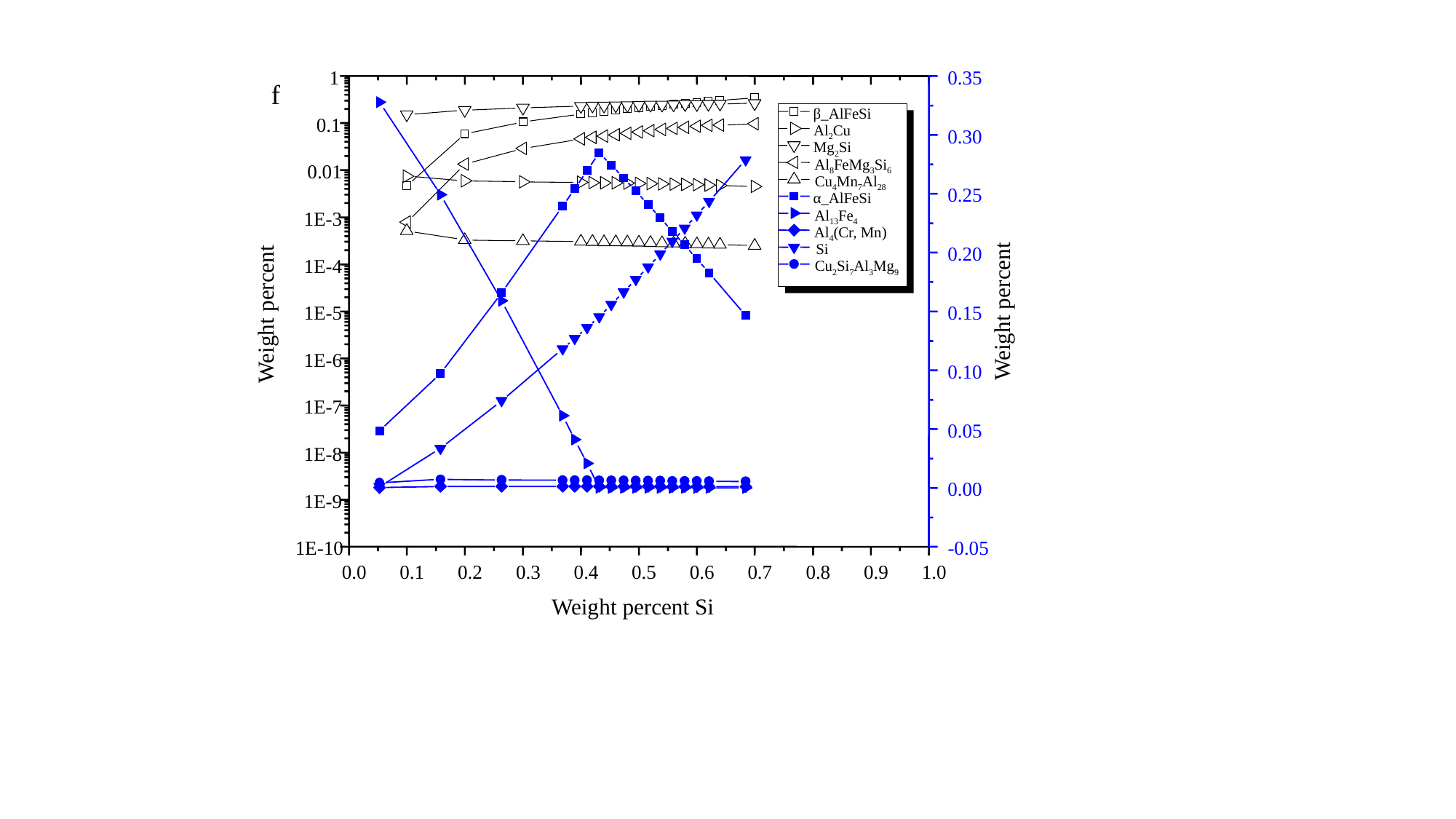

1

0.1

0.01

1E-3

1E-4

1E-5

1E-6

1E-7

1E-8

1E-9

1E-10

0.0
0.1
0.2
0.3
0.4
0.5
0.6
0.7
0.8
0.9
1.0
0.35
f

β_AlFeSi

Al2Cu

0.30

Mg2Si

Al8FeMg3Si6

Cu4Mn7Al28

0.25

α_AlFeSi

Al13Fe4

Al4(Cr, Mn)

Si
0.20

Cu2Si7Al3Mg9

Weight percent
Weight percent
0.15

0.10

0.05

0.00

-0.05

Weight percent Si